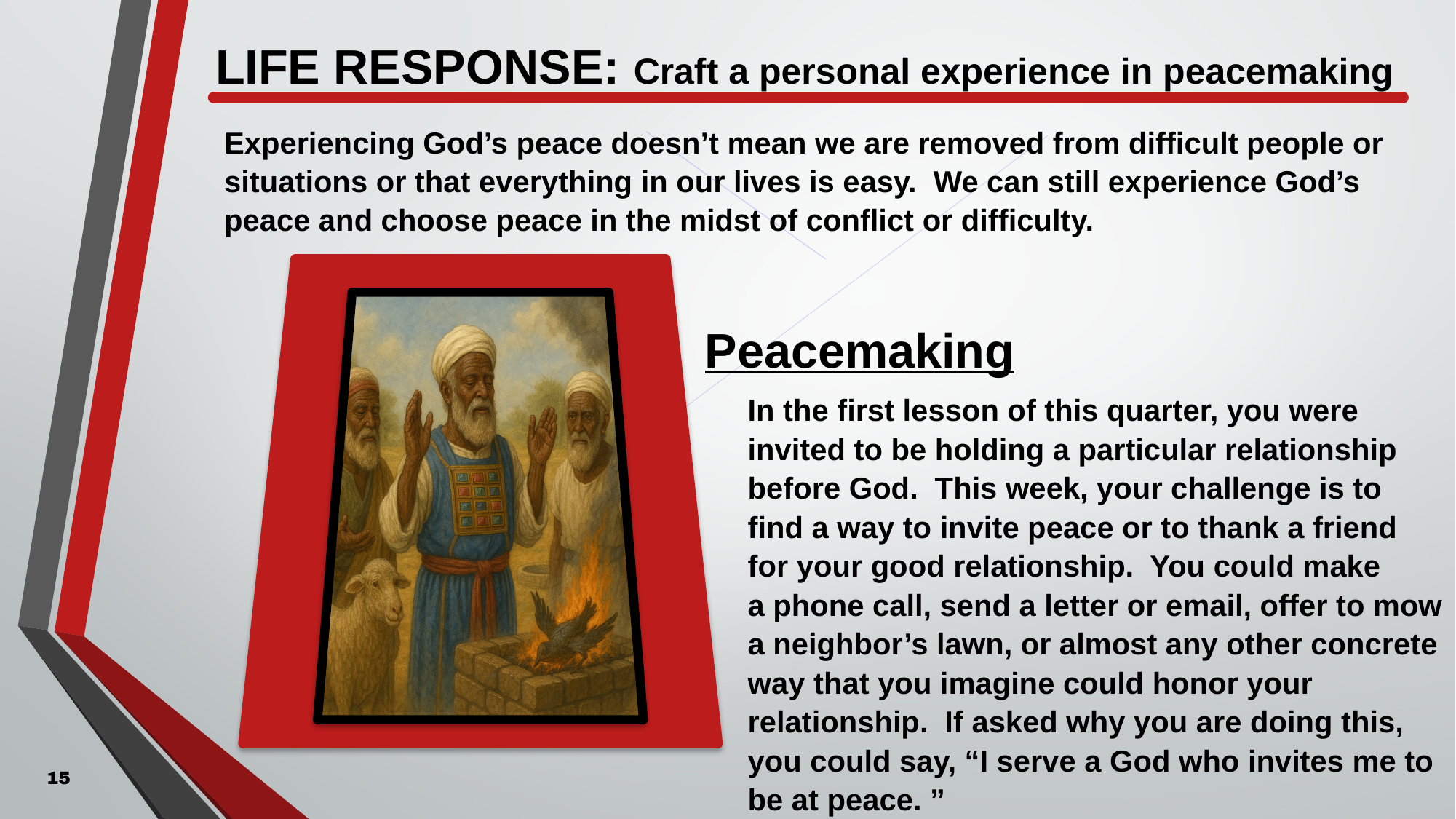

Life Response: Craft a personal experience in peacemaking
Experiencing God’s peace doesn’t mean we are removed from difficult people or situations or that everything in our lives is easy.  We can still experience God’s peace and choose peace in the midst of conflict or difficulty.

Peacemaking
In the first lesson of this quarter, you were invited to be holding a particular relationship before God.  This week, your challenge is to find a way to invite peace or to thank a friend for your good relationship.  You could make a phone call, send a letter or email, offer to mow a neighbor’s lawn, or almost any other concrete way that you imagine could honor your relationship.  If asked why you are doing this, you could say, “I serve a God who invites me to be at peace. ”
15